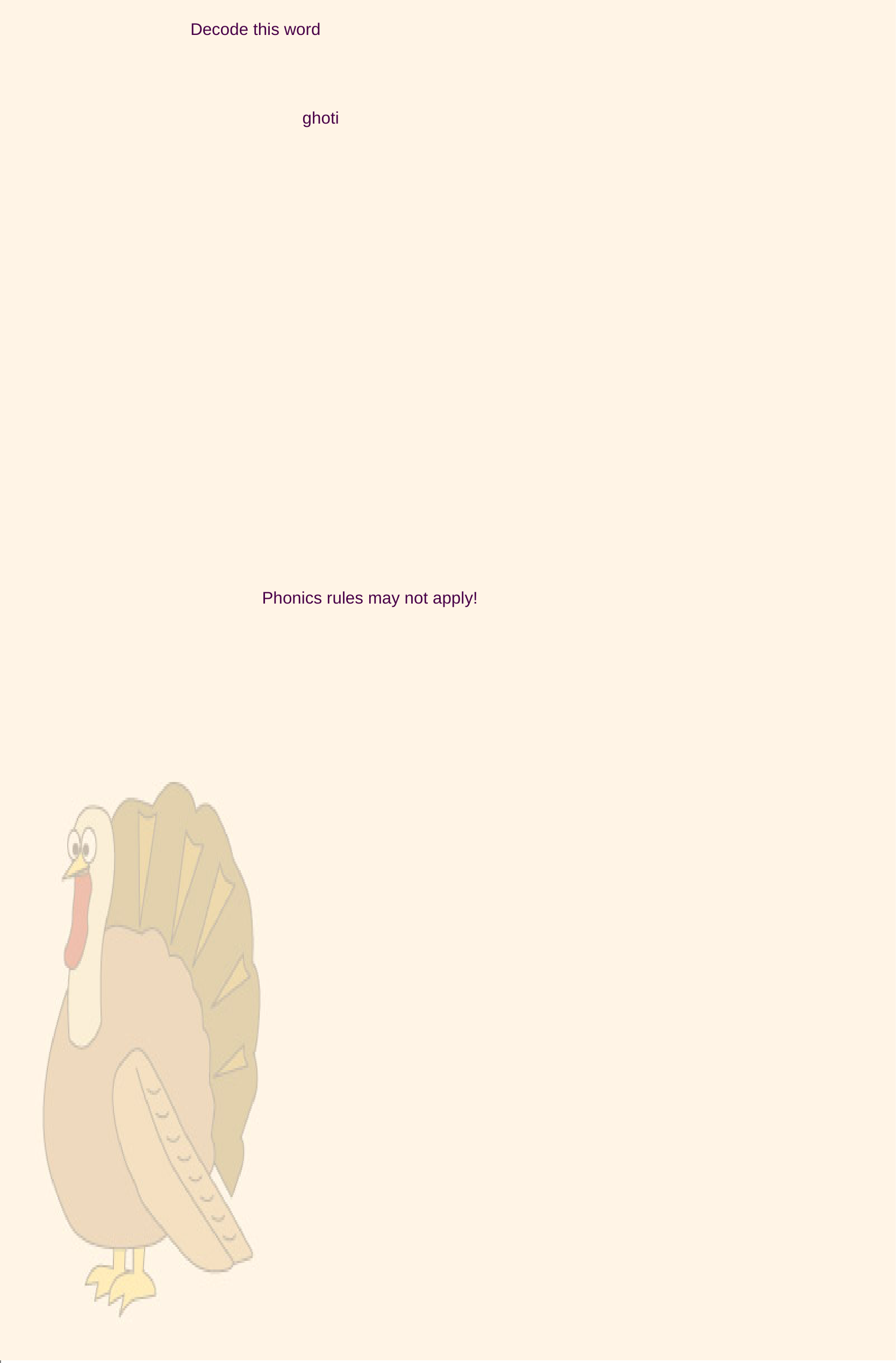

Decode this word
ghoti
Phonics rules may not apply!